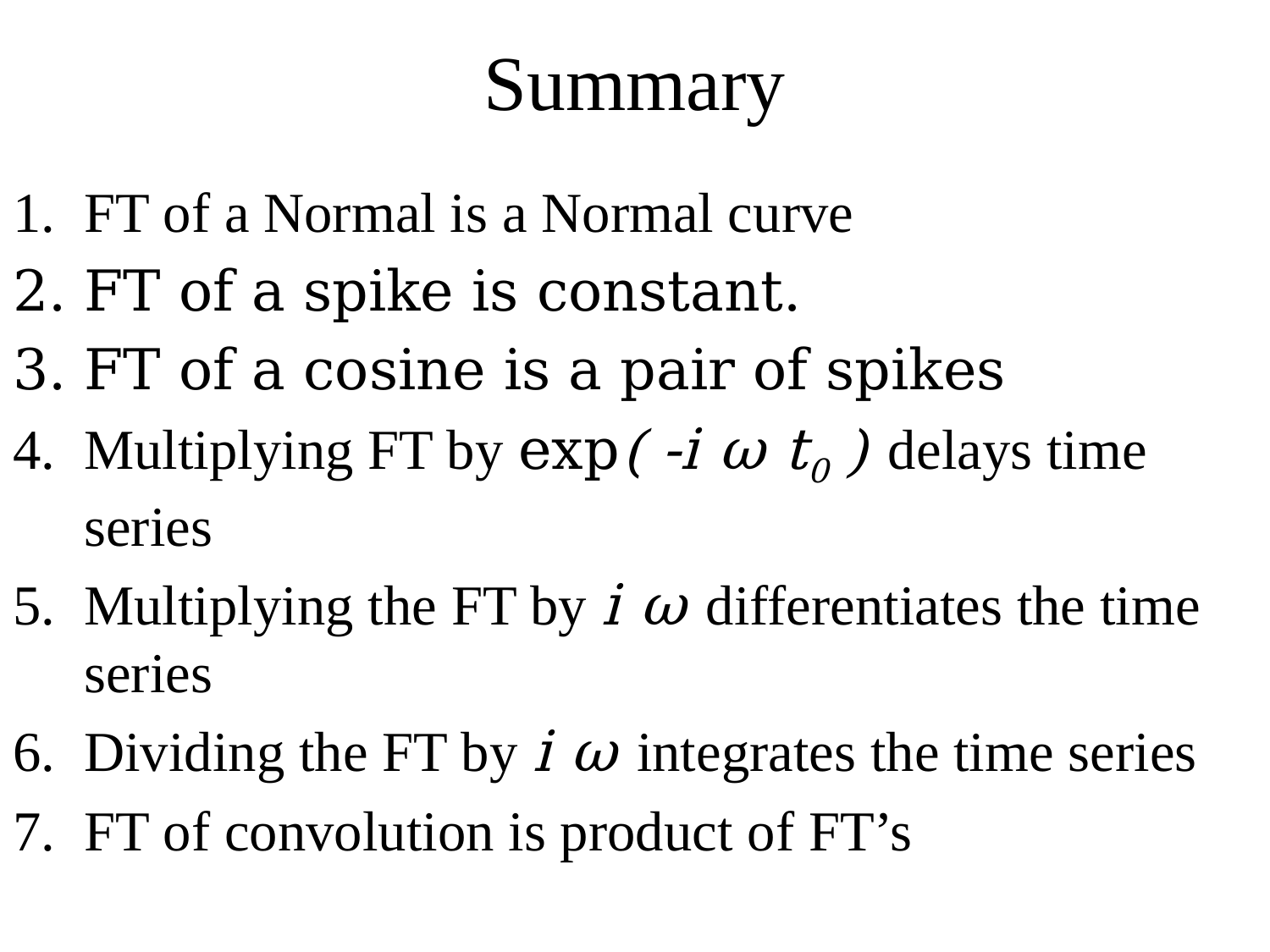

# Summary
FT of a Normal is a Normal curve
FT of a spike is constant.
FT of a cosine is a pair of spikes
Multiplying FT by exp( -i ω t0 ) delays time series
Multiplying the FT by i ω differentiates the time series
Dividing the FT by i ω integrates the time series
FT of convolution is product of FT’s